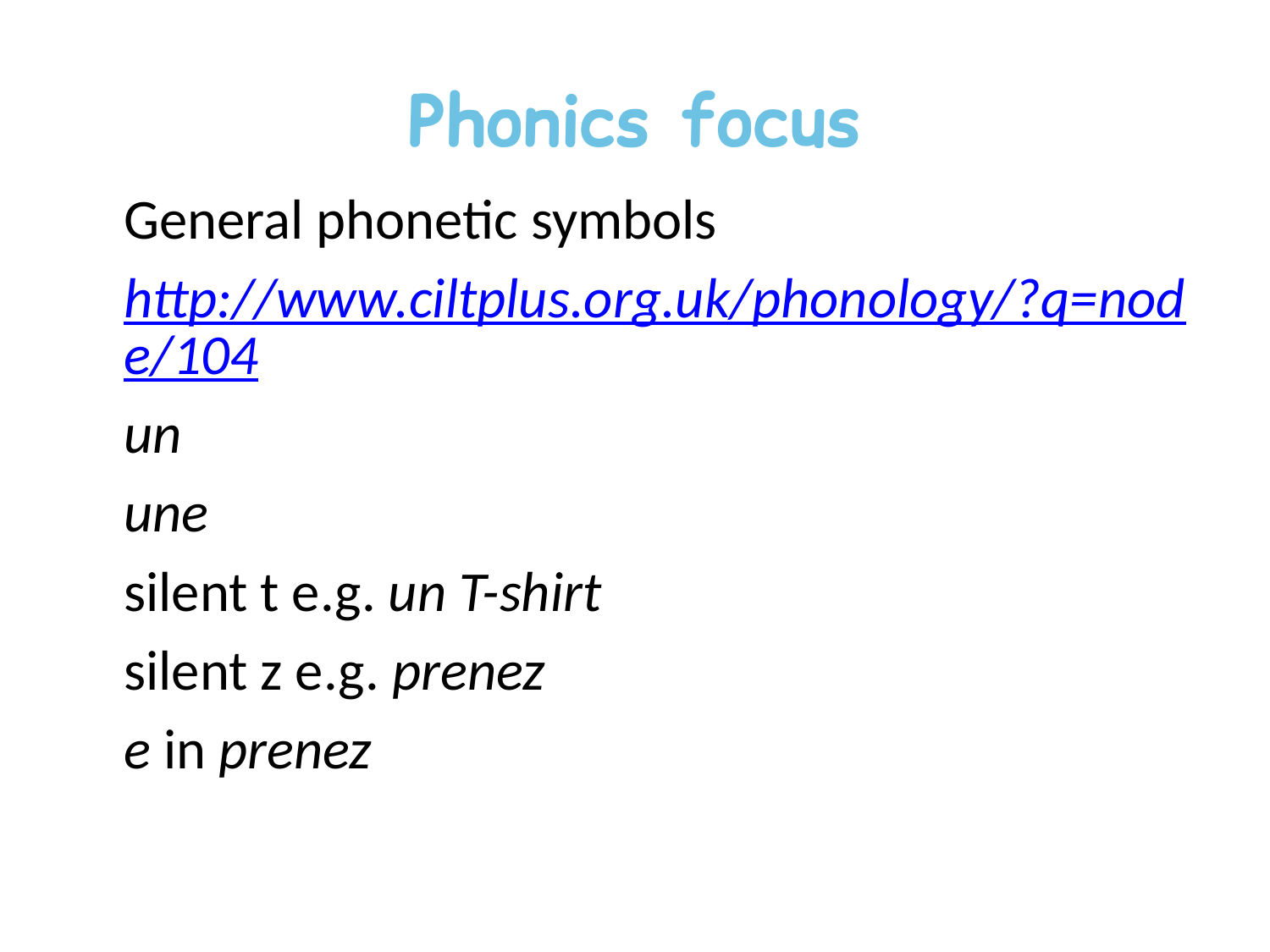

# Phonics focus
General phonetic symbols
http://www.ciltplus.org.uk/phonology/?q=node/104
un
une
silent t e.g. un T-shirt
silent z e.g. prenez
e in prenez